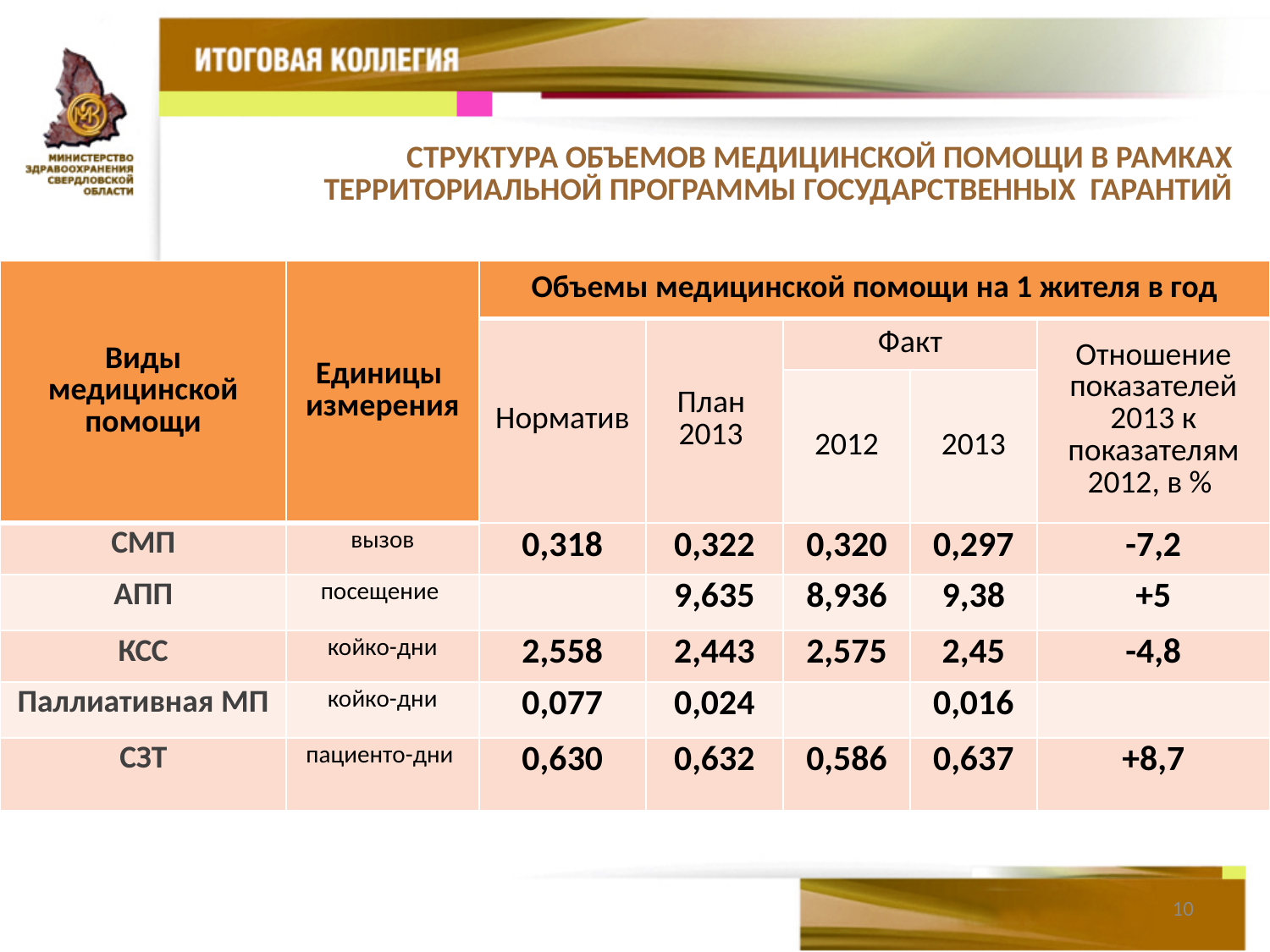

СТРУКТУРА ОБЪЕМОВ МЕДИЦИНСКОЙ ПОМОЩИ В РАМКАХ ТЕРРИТОРИАЛЬНОЙ ПРОГРАММЫ ГОСУДАРСТВЕННЫХ  ГАРАНТИЙ
| Виды медицинской помощи | Единицы измерения | Объемы медицинской помощи на 1 жителя в год |  |  |  |  |
| --- | --- | --- | --- | --- | --- | --- |
|  |  | Норматив | План 2013 | Факт |  | Отношение показателей 2013 к показателям 2012, в % |
|  |  |  |  | 2012 | 2013 |  |
| СМП | вызов | 0,318 | 0,322 | 0,320 | 0,297 | -7,2 |
| АПП | посещение |  | 9,635 | 8,936 | 9,38 | +5 |
| КСС | койко-дни | 2,558 | 2,443 | 2,575 | 2,45 | -4,8 |
| Паллиативная МП | койко-дни | 0,077 | 0,024 |  | 0,016 |  |
| СЗТ | пациенто-дни | 0,630 | 0,632 | 0,586 | 0,637 | +8,7 |
10